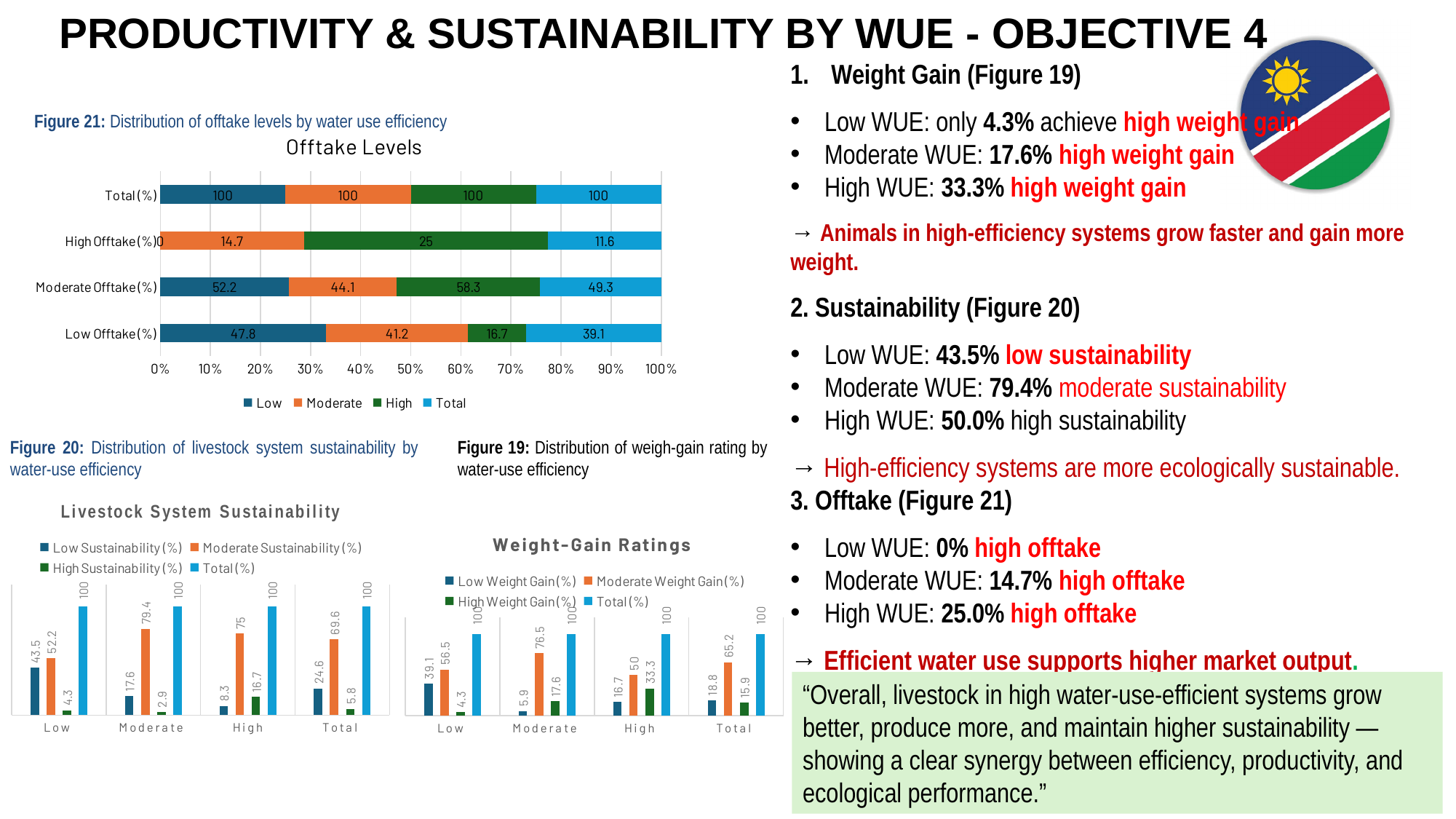

# PRODUCTIVITY & SUSTAINABILITY BY WUE - OBJECTIVE 4
Weight Gain (Figure 19)

Low WUE: only 4.3% achieve high weight gain
Moderate WUE: 17.6% high weight gain
High WUE: 33.3% high weight gain

→ Animals in high‑efficiency systems grow faster and gain more weight.

2. Sustainability (Figure 20)

Low WUE: 43.5% low sustainability
Moderate WUE: 79.4% moderate sustainability
High WUE: 50.0% high sustainability

→ High‑efficiency systems are more ecologically sustainable.
3. Offtake (Figure 21)

Low WUE: 0% high offtake
Moderate WUE: 14.7% high offtake
High WUE: 25.0% high offtake

→ Efficient water use supports higher market output.
Figure 21: Distribution of offtake levels by water use efficiency

### Chart: Offtake Levels

| Category | Low  | Moderate  | High  | Total  |
|---|---|---|---|---|
| Low Offtake (%) | 47.8 | 41.2 | 16.7 | 39.1 |
| Moderate Offtake (%) | 52.2 | 44.1 | 58.3 | 49.3 |
| High Offtake (%) | 0.0 | 14.7 | 25.0 | 11.6 |
| Total (%) | 100.0 | 100.0 | 100.0 | 100.0 |
Figure 20: Distribution of livestock system sustainability by water-use efficiency
Figure 19: Distribution of weigh-gain rating by water-use efficiency

### Chart: Livestock System Sustainability

| Category | Low Sustainability (%) | Moderate Sustainability (%) | High Sustainability (%) | Total (%) |
|---|---|---|---|---|
| Low  | 43.5 | 52.2 | 4.3 | 100.0 |
| Moderate  | 17.6 | 79.4 | 2.9 | 100.0 |
| High | 8.3 | 75.0 | 16.7 | 100.0 |
| Total  | 24.6 | 69.6 | 5.8 | 100.0 |

### Chart: Weight‑Gain Ratings

| Category | Low Weight Gain (%) | Moderate Weight Gain (%) | High Weight Gain (%) | Total (%) |
|---|---|---|---|---|
| Low  | 39.1 | 56.5 | 4.3 | 100.0 |
| Moderate  | 5.9 | 76.5 | 17.6 | 100.0 |
| High  | 16.7 | 50.0 | 33.3 | 100.0 |
| Total  | 18.8 | 65.2 | 15.9 | 100.0 |
“Overall, livestock in high water‑use‑efficient systems grow better, produce more, and maintain higher sustainability — showing a clear synergy between efficiency, productivity, and ecological performance.”